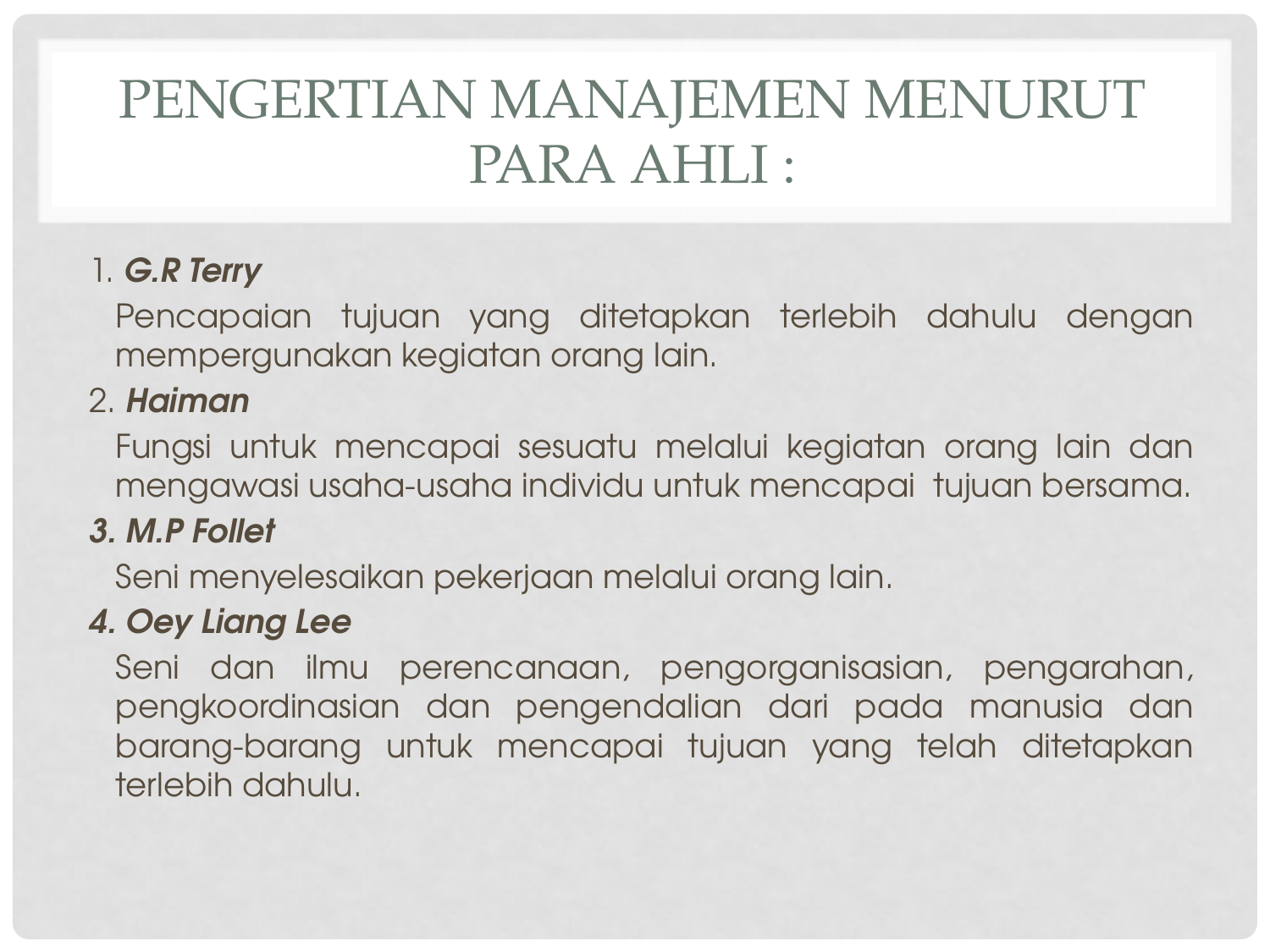

# Pengertian Manajemen Menurut Para Ahli :
1. G.R Terry
	Pencapaian tujuan yang ditetapkan terlebih dahulu dengan mempergunakan kegiatan orang lain.
2. Haiman
	Fungsi untuk mencapai sesuatu melalui kegiatan orang lain dan mengawasi usaha-usaha individu untuk mencapai  tujuan bersama.
3. M.P Follet
	Seni menyelesaikan pekerjaan melalui orang lain.
4. Oey Liang Lee
	Seni dan ilmu perencanaan, pengorganisasian, pengarahan, pengkoordinasian dan pengendalian dari pada manusia dan barang-barang untuk mencapai tujuan yang telah ditetapkan terlebih dahulu.